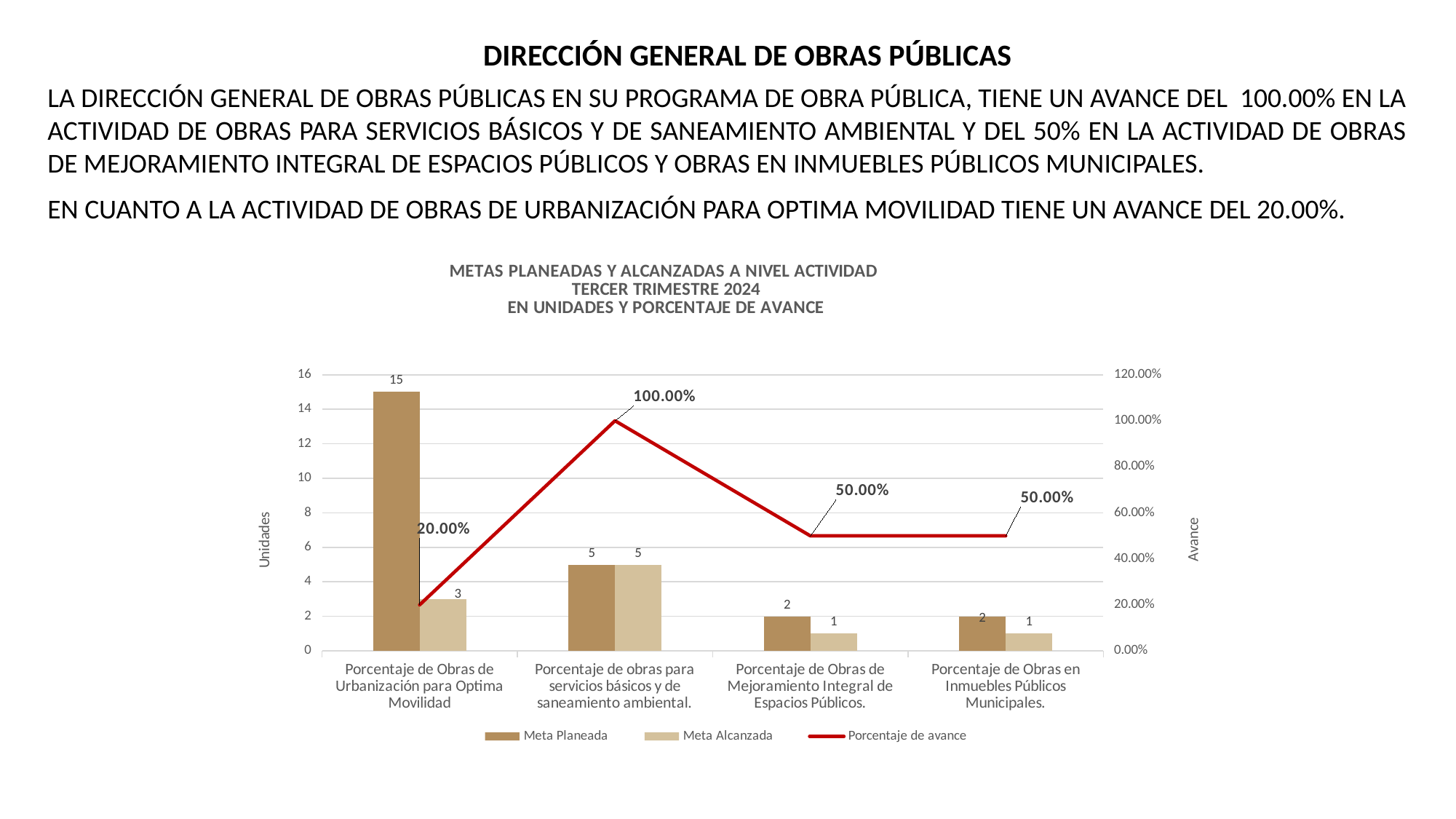

DIRECCIÓN GENERAL DE OBRAS PÚBLICAS
LA DIRECCIÓN GENERAL DE OBRAS PÚBLICAS EN SU PROGRAMA DE OBRA PÚBLICA, TIENE UN AVANCE DEL  100.00% EN LA ACTIVIDAD DE OBRAS PARA SERVICIOS BÁSICOS Y DE SANEAMIENTO AMBIENTAL Y DEL 50% EN LA ACTIVIDAD DE OBRAS DE MEJORAMIENTO INTEGRAL DE ESPACIOS PÚBLICOS Y OBRAS EN INMUEBLES PÚBLICOS MUNICIPALES.

EN CUANTO A LA ACTIVIDAD DE OBRAS DE URBANIZACIÓN PARA OPTIMA MOVILIDAD TIENE UN AVANCE DEL 20.00%.

### Chart: METAS PLANEADAS Y ALCANZADAS A NIVEL ACTIVIDAD
TERCER TRIMESTRE 2024
EN UNIDADES Y PORCENTAJE DE AVANCE

| Category | Meta Planeada | Meta Alcanzada |  |
|---|---|---|---|
| Porcentaje de Obras de Urbanización para Optima Movilidad | 15.0 | 3.0 | 0.2 |
| Porcentaje de obras para servicios básicos y de saneamiento ambiental. | 5.0 | 5.0 | 1.0 |
| Porcentaje de Obras de Mejoramiento Integral de Espacios Públicos. | 2.0 | 1.0 | 0.5 |
| Porcentaje de Obras en Inmuebles Públicos Municipales. | 2.0 | 1.0 | 0.5 |